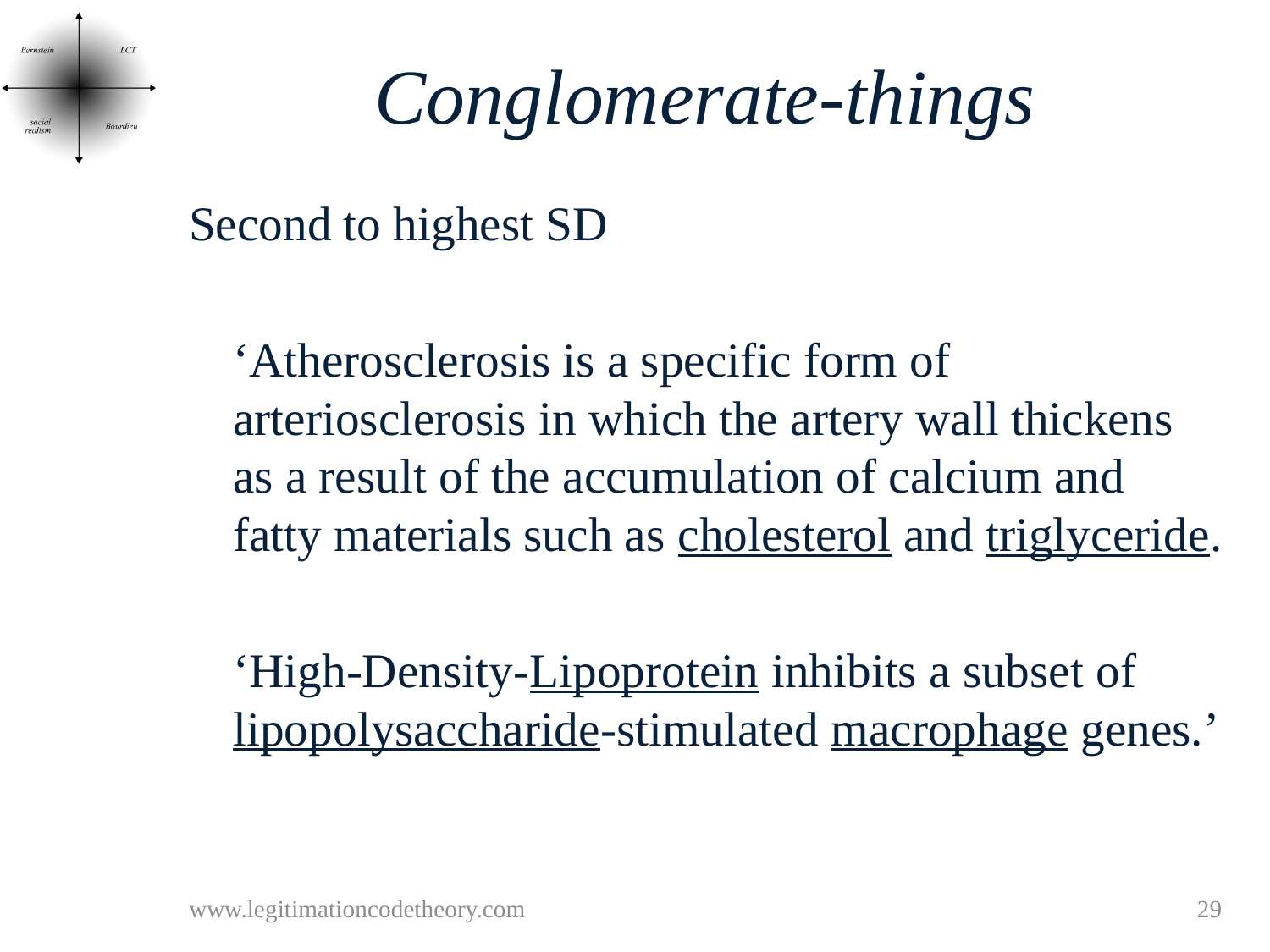

# Conglomerate-things

Second to highest SD

	‘Atherosclerosis is a specific form of arteriosclerosis in which the artery wall thickens as a result of the accumulation of calcium and fatty materials such as cholesterol and triglyceride.

	‘High-Density-Lipoprotein inhibits a subset of lipopolysaccharide-stimulated macrophage genes.’

www.legitimationcodetheory.com
29